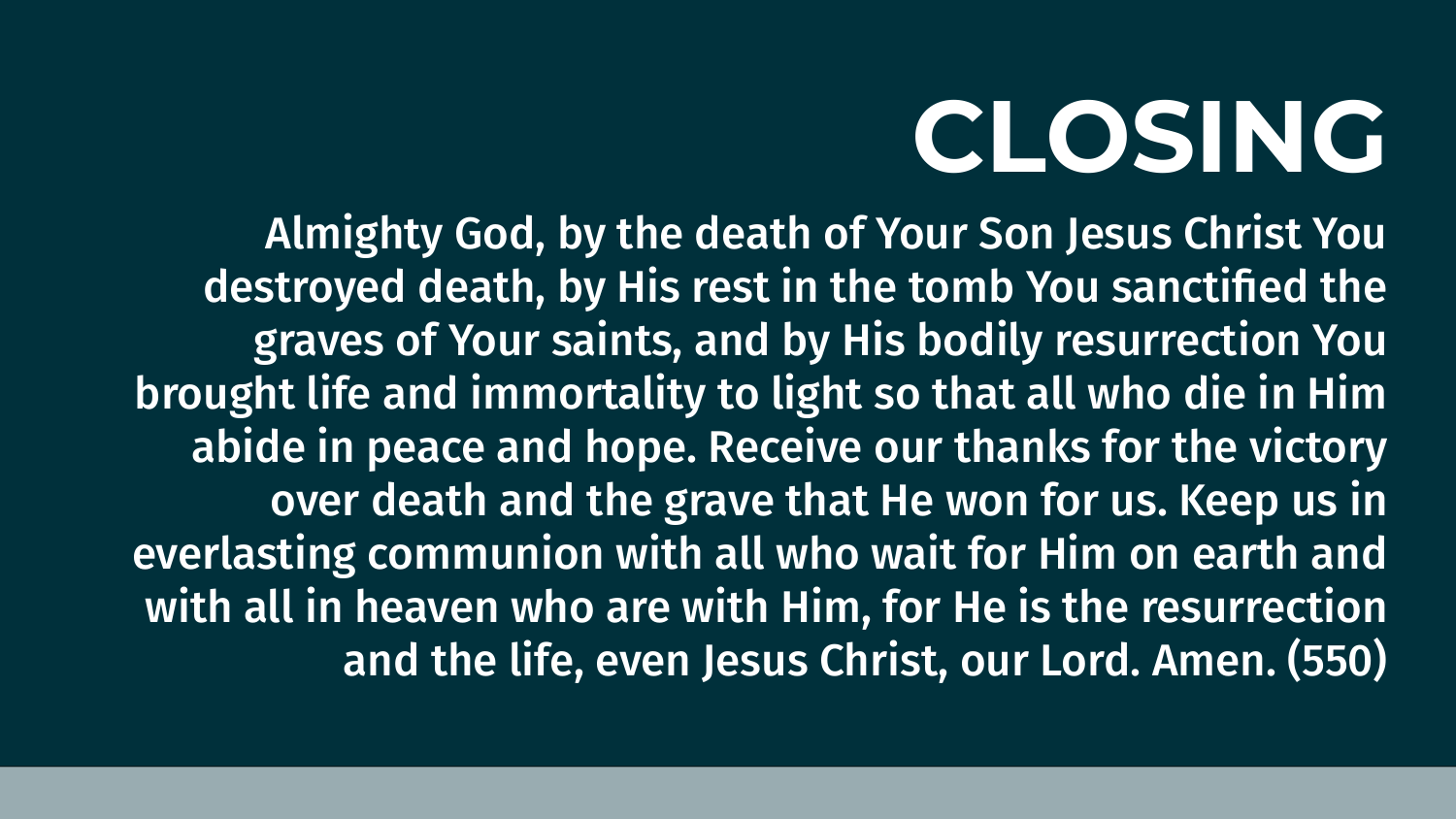

CLOSING
# Almighty God, by the death of Your Son Jesus Christ You destroyed death, by His rest in the tomb You sanctified the graves of Your saints, and by His bodily resurrection You brought life and immortality to light so that all who die in Him abide in peace and hope. Receive our thanks for the victory over death and the grave that He won for us. Keep us in everlasting communion with all who wait for Him on earth and with all in heaven who are with Him, for He is the resurrection and the life, even Jesus Christ, our Lord. Amen. (550)